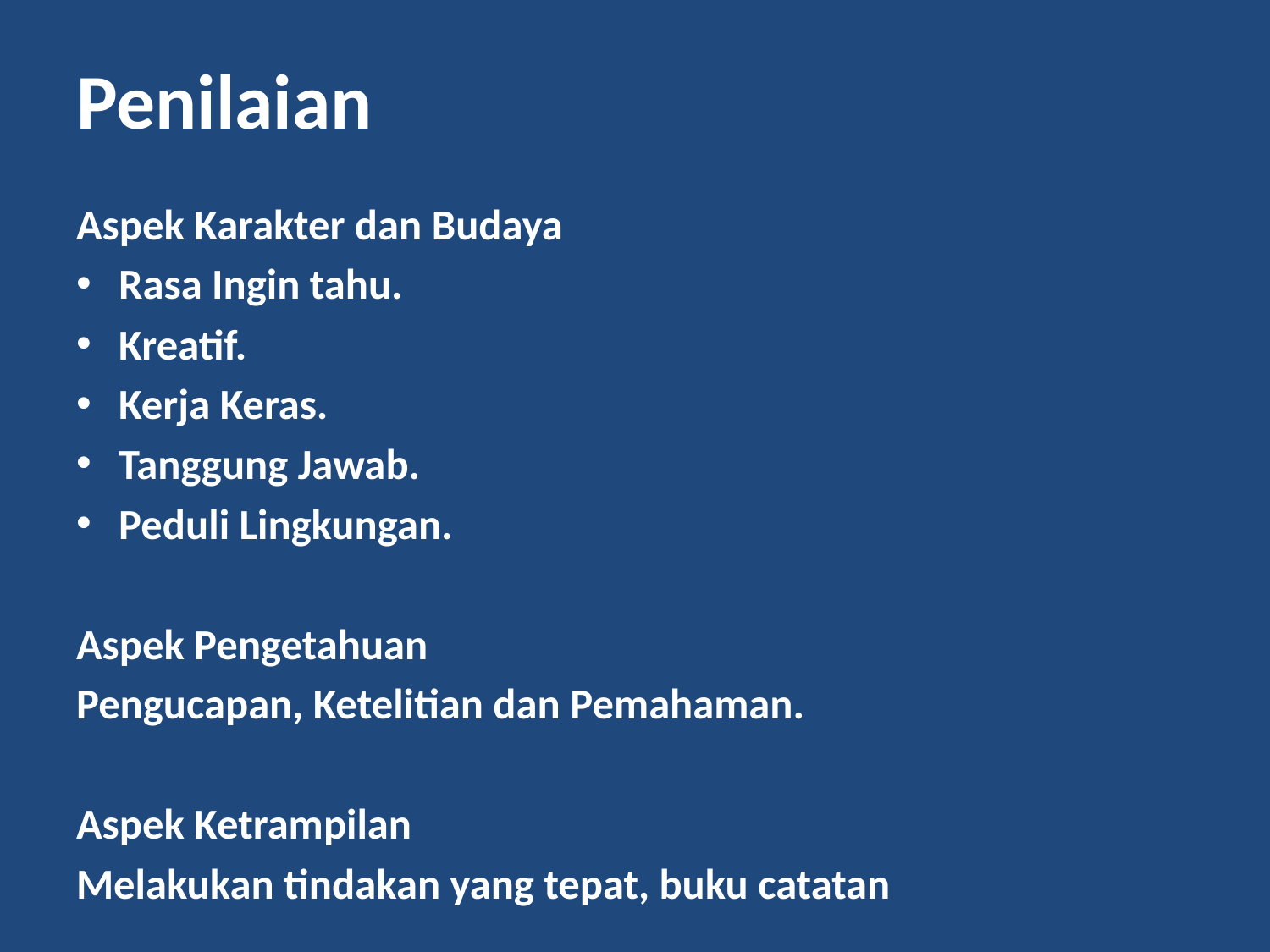

# Penilaian
Aspek Karakter dan Budaya
Rasa Ingin tahu.
Kreatif.
Kerja Keras.
Tanggung Jawab.
Peduli Lingkungan.

Aspek Pengetahuan
Pengucapan, Ketelitian dan Pemahaman.

Aspek Ketrampilan
Melakukan tindakan yang tepat, buku catatan